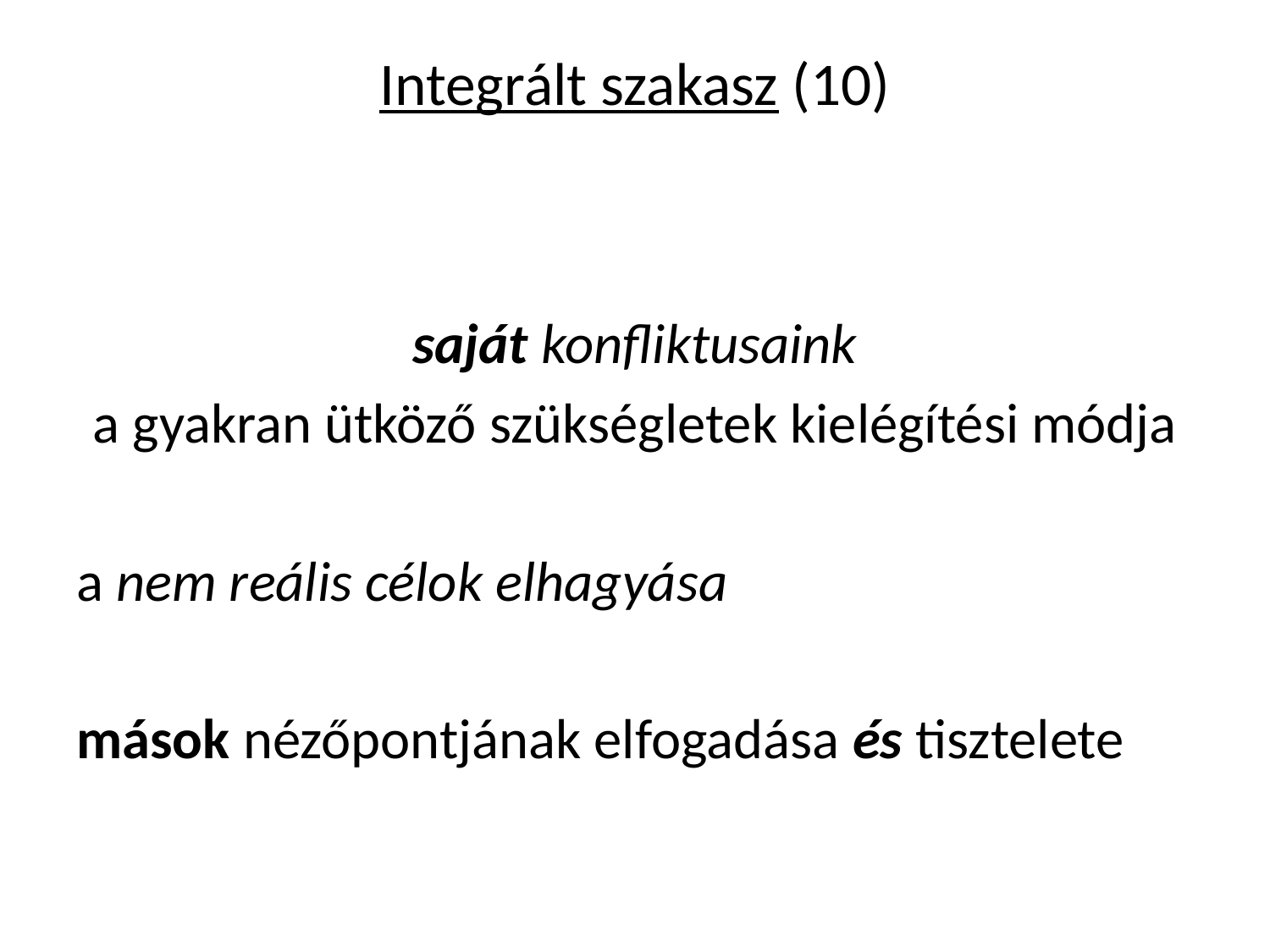

# Integrált szakasz (10)

saját konfliktusaink
a gyakran ütköző szükségletek kielégítési módja

a nem reális célok elhagyása

mások nézőpontjának elfogadása és tisztelete